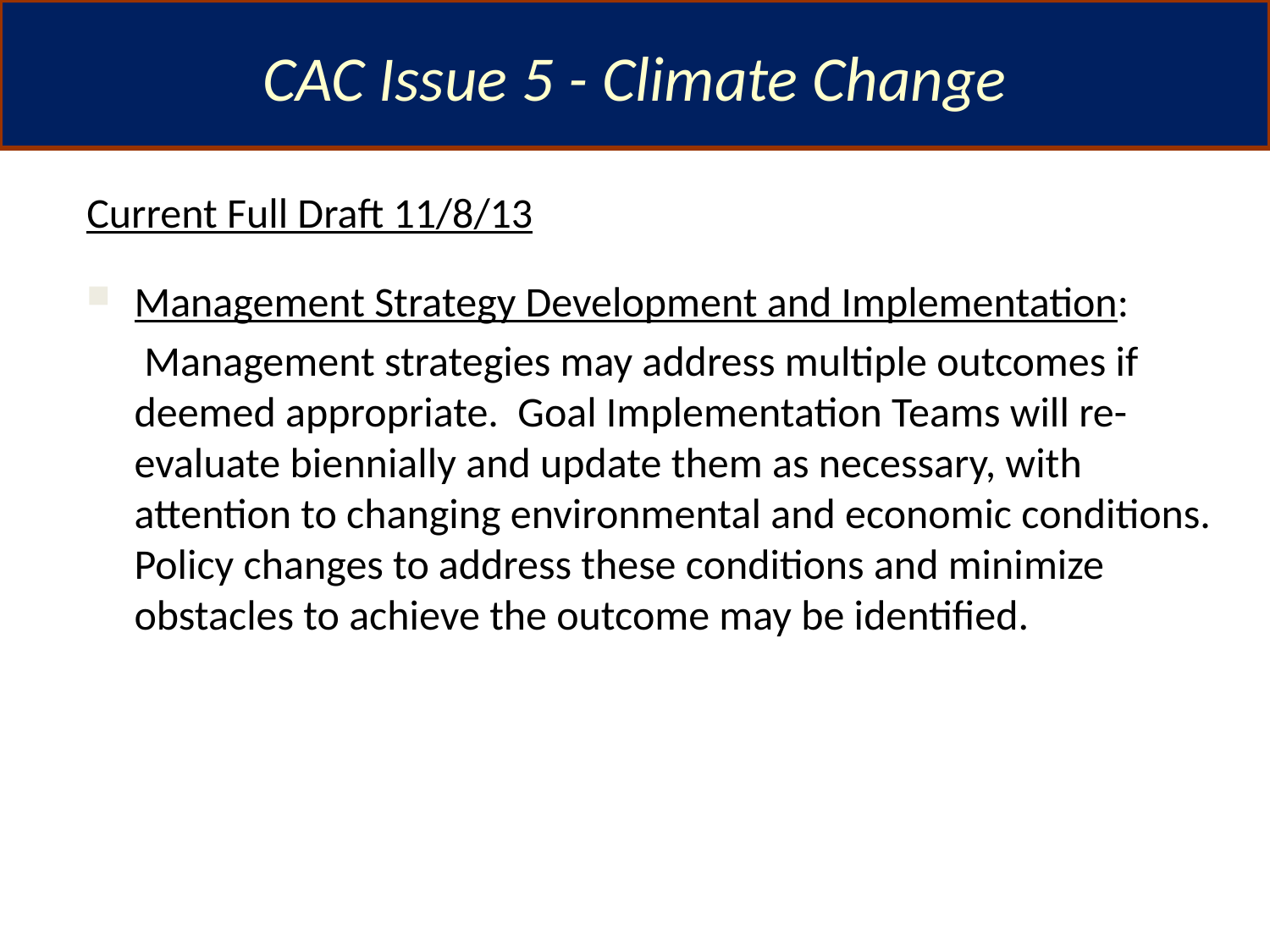

CAC Issue 5 - Climate Change
Current Full Draft 11/8/13

Management Strategy Development and Implementation:
 Management strategies may address multiple outcomes if deemed appropriate.  Goal Implementation Teams will re-evaluate biennially and update them as necessary, with attention to changing environmental and economic conditions. Policy changes to address these conditions and minimize obstacles to achieve the outcome may be identified.